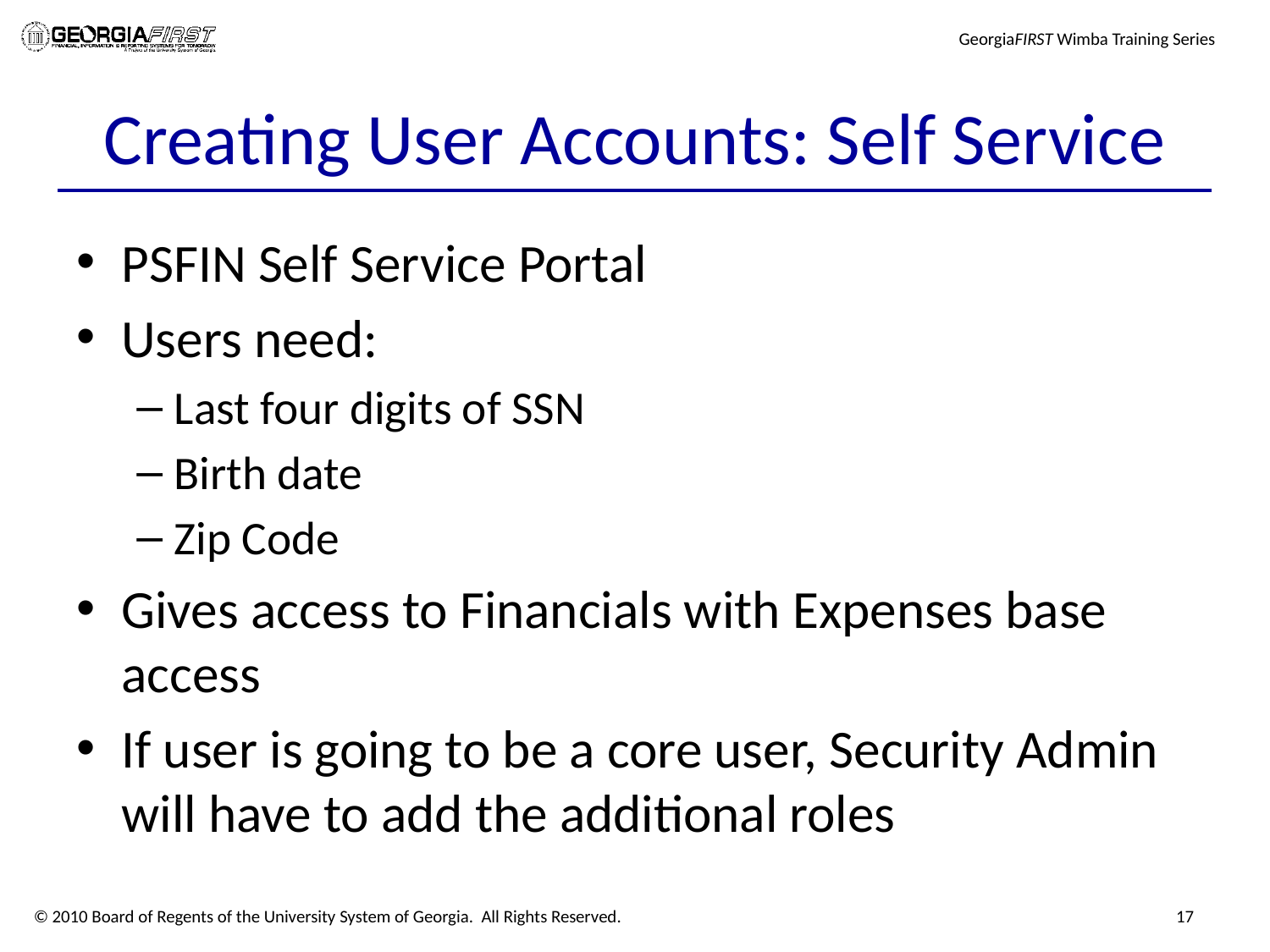

# Creating User Accounts: Self Service
PSFIN Self Service Portal
Users need:
Last four digits of SSN
Birth date
Zip Code
Gives access to Financials with Expenses base access
If user is going to be a core user, Security Admin will have to add the additional roles